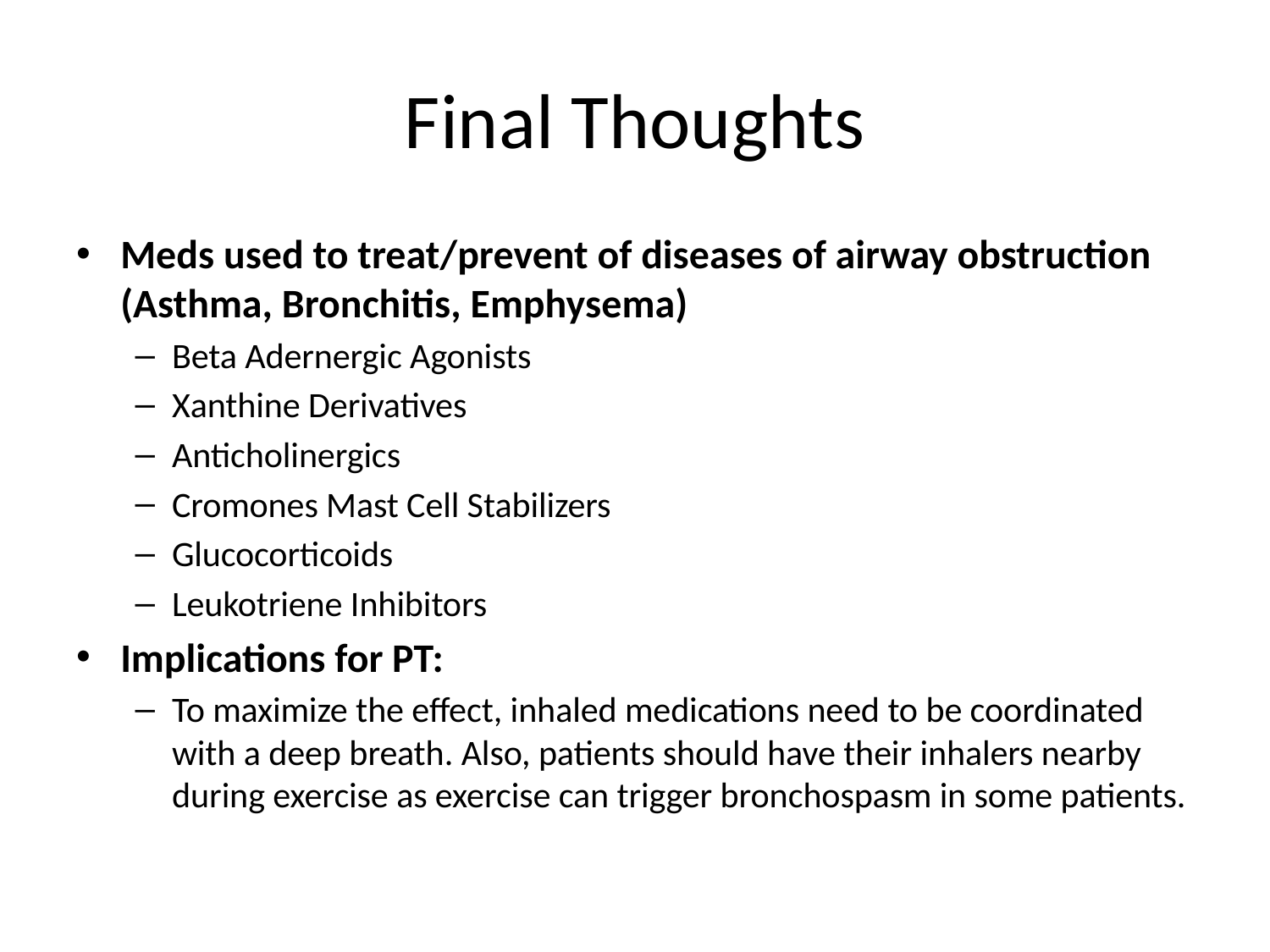

# Final Thoughts
Meds used to treat/prevent of diseases of airway obstruction  (Asthma, Bronchitis, Emphysema)
Beta Adernergic Agonists
Xanthine Derivatives
Anticholinergics
Cromones Mast Cell Stabilizers
Glucocorticoids
Leukotriene Inhibitors
Implications for PT:
To maximize the effect, inhaled medications need to be coordinated with a deep breath. Also, patients should have their inhalers nearby during exercise as exercise can trigger bronchospasm in some patients.